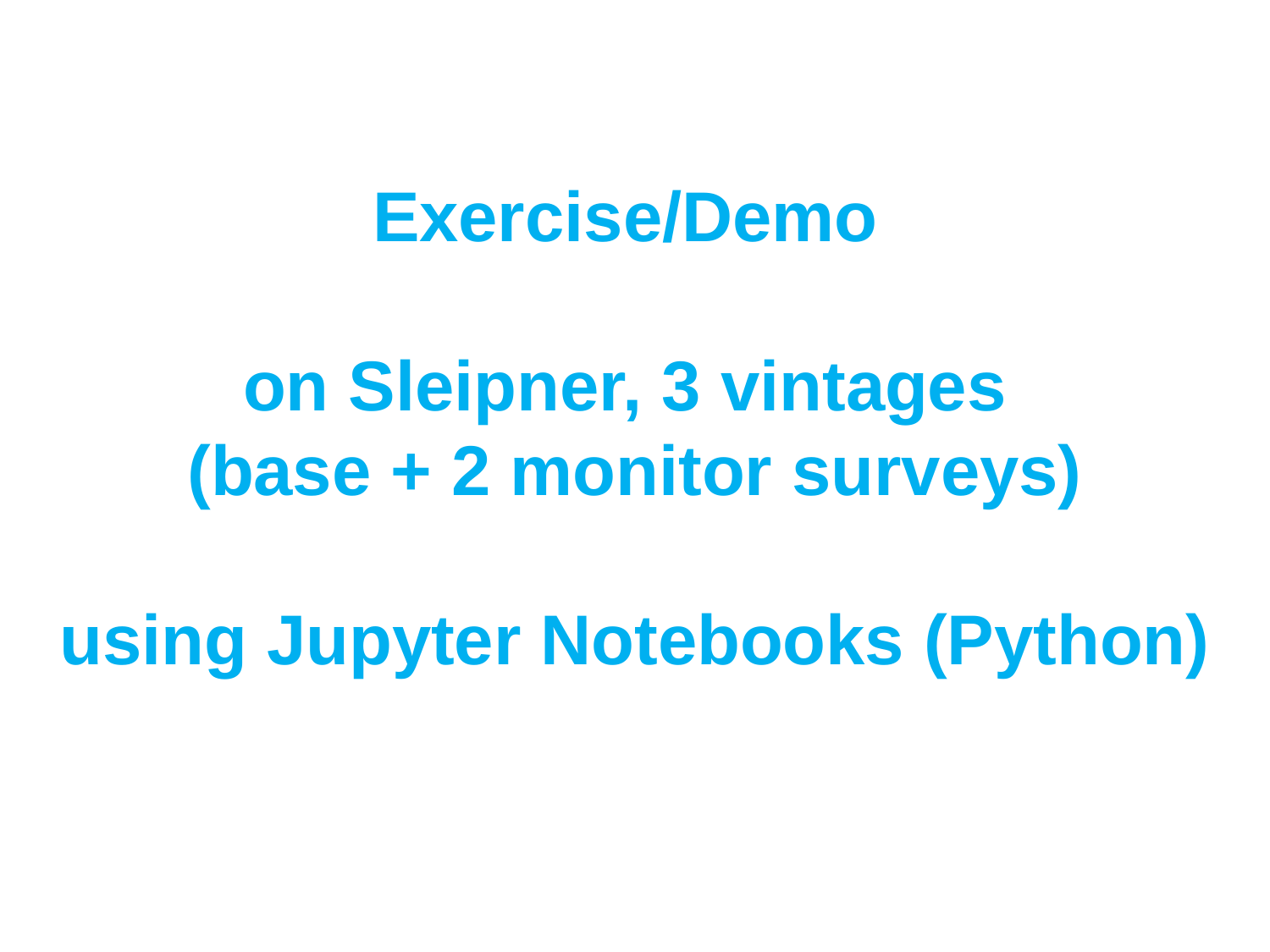

Exercise/Demo
on Sleipner, 3 vintages
(base + 2 monitor surveys)
using Jupyter Notebooks (Python)